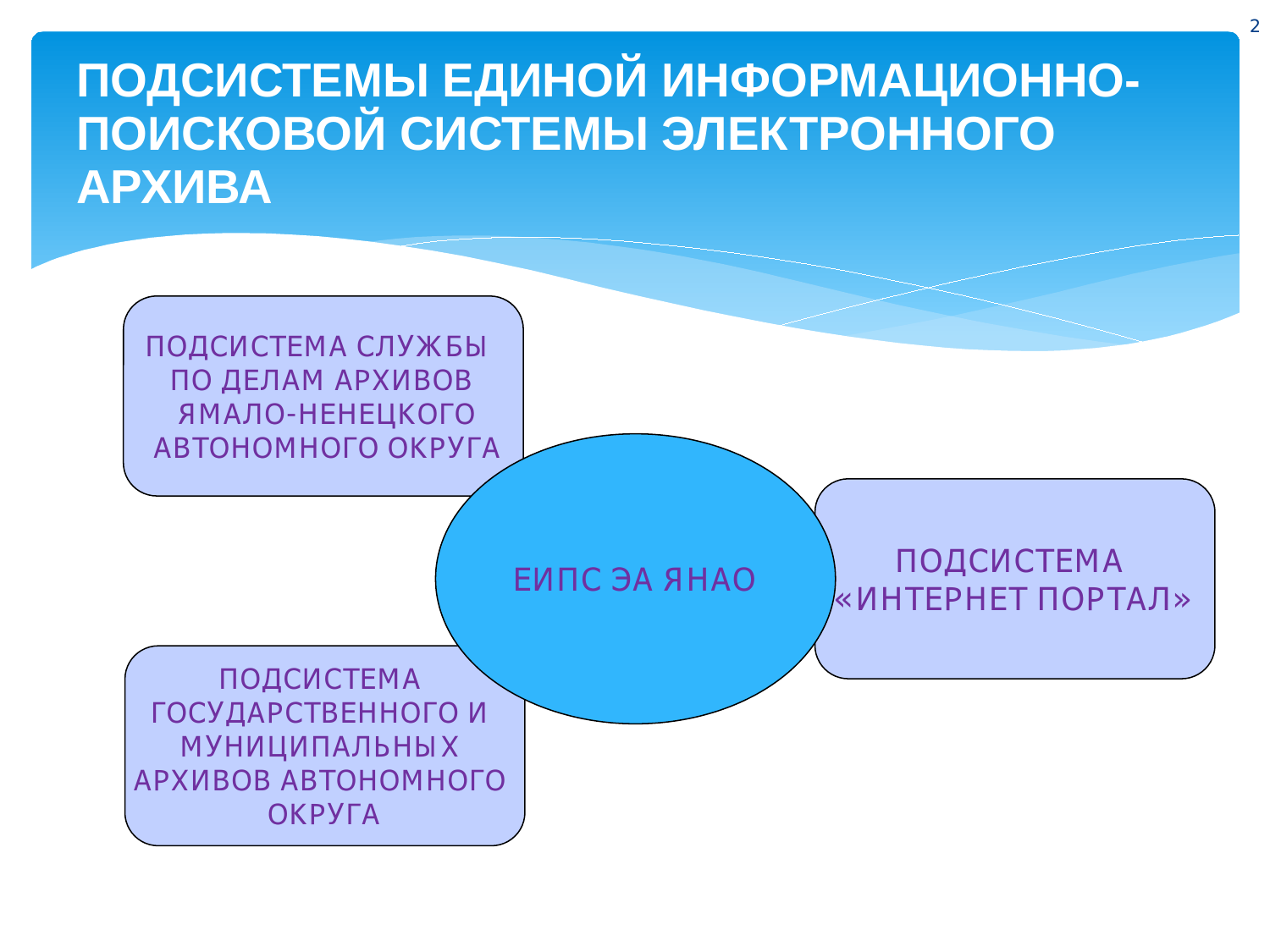

2
# ПОДСИСТЕМЫ ЕДИНОЙ ИНФОРМАЦИОННО-ПОИСКОВОЙ СИСТЕМЫ ЭЛЕКТРОННОГО АРХИВА
ПОДСИСТЕМА СЛУЖБЫ
   ПО ДЕЛАМ АРХИВОВ
    ЯМАЛО-НЕНЕЦКОГО
 АВТОНОМНОГО ОКРУГА
ЕИПС ЭА ЯНАО
ПОДСИСТЕМА
«ИНТЕРНЕТ ПОРТАЛ»
ПОДСИСТЕМА
ГОСУДАРСТВЕННОГО И
МУНИЦИПАЛЬНЫХ
АРХИВОВ АВТОНОМНОГО
ОКРУГА